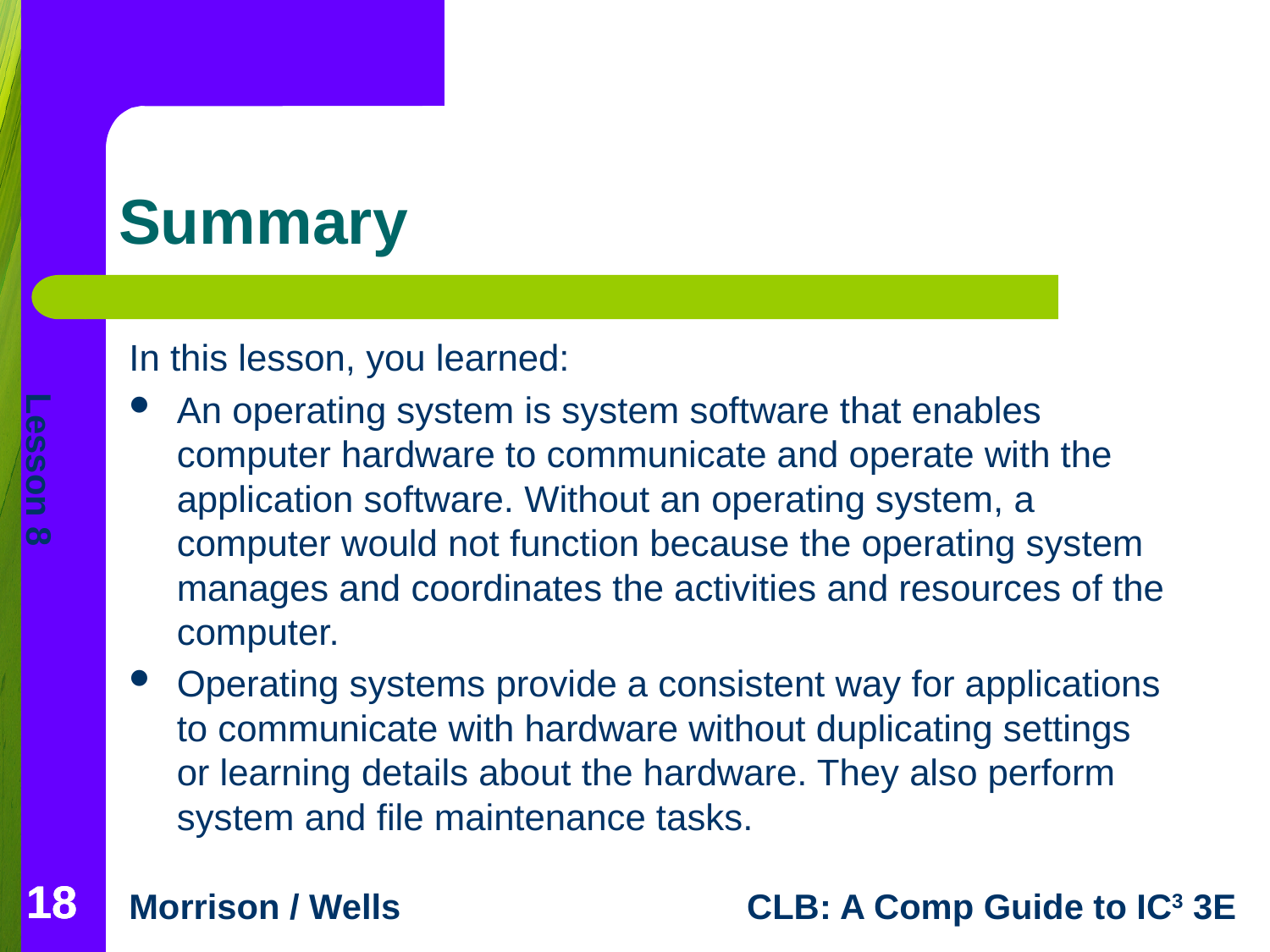

# Summary
In this lesson, you learned:
An operating system is system software that enables computer hardware to communicate and operate with the application software. Without an operating system, a computer would not function because the operating system manages and coordinates the activities and resources of the computer.
Operating systems provide a consistent way for applications to communicate with hardware without duplicating settings or learning details about the hardware. They also perform system and file maintenance tasks.
18
18
18